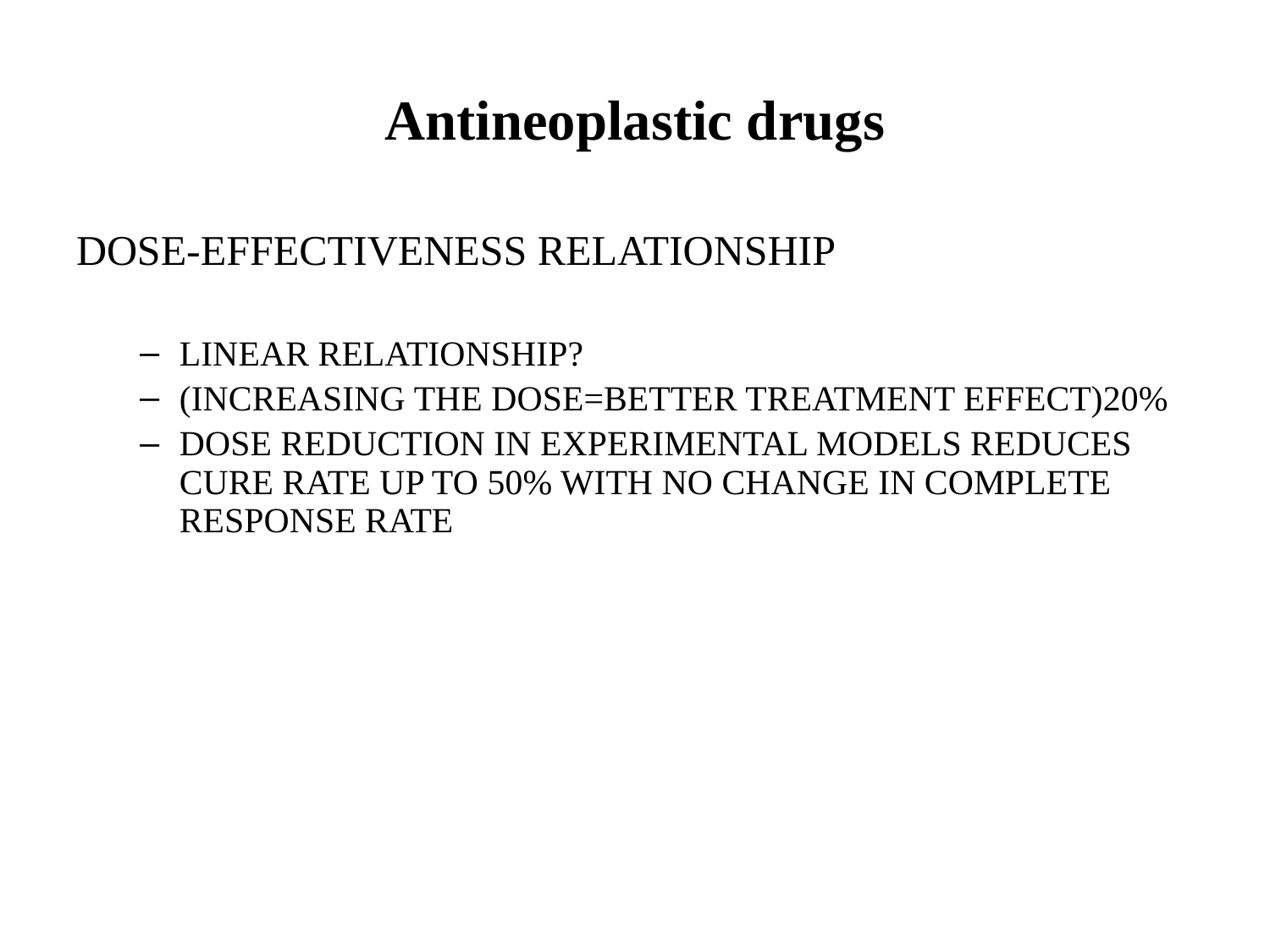

# Antineoplastic drugs
DOSE-EFFECTIVENESS RELATIONSHIP

LINEAR RELATIONSHIP?
(INCREASING THE DOSE=BETTER TREATMENT EFFECT)20%
DOSE REDUCTION IN EXPERIMENTAL MODELS REDUCES CURE RATE UP TO 50% WITH NO CHANGE IN COMPLETE RESPONSE RATE